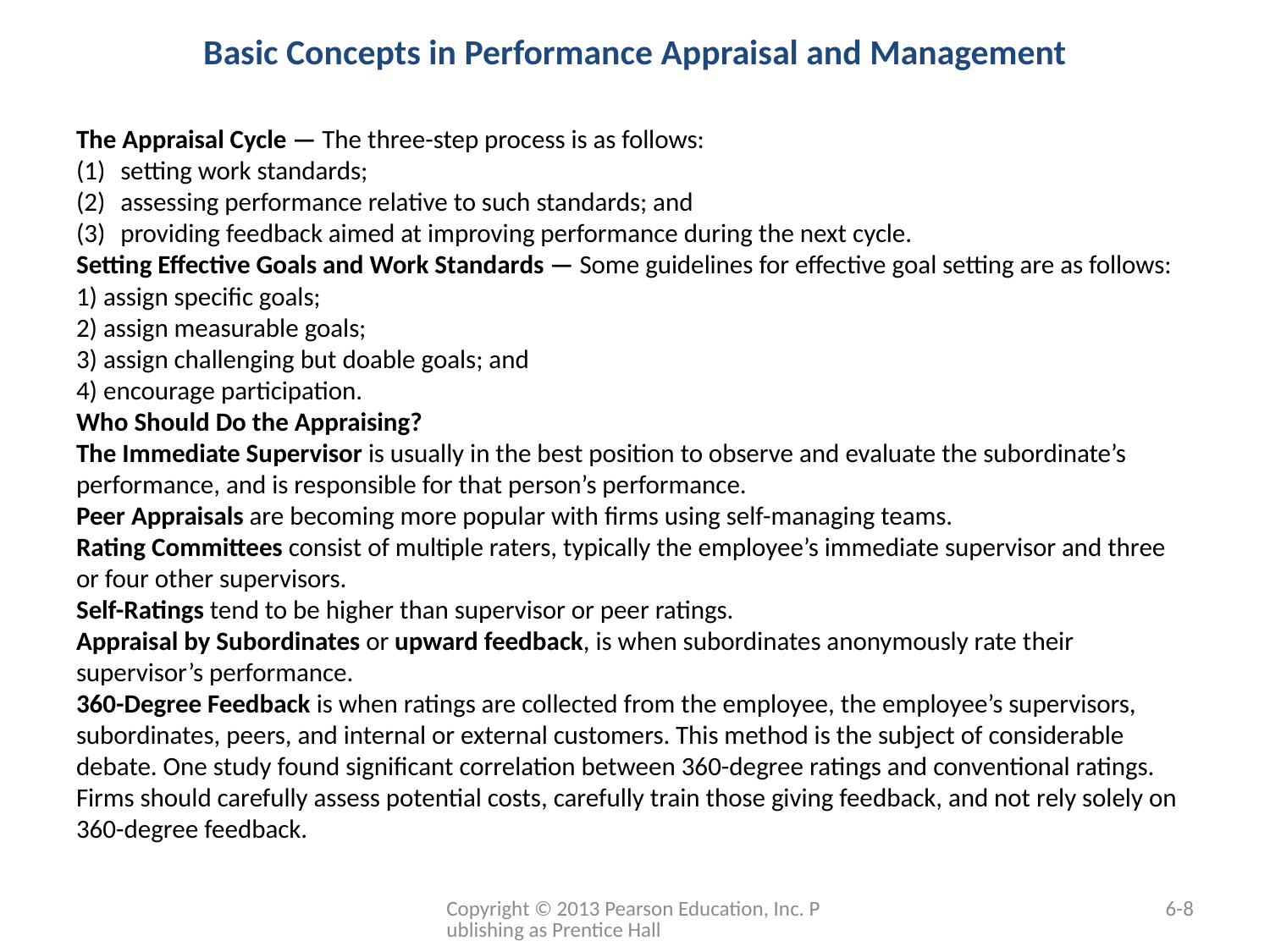

# Basic Concepts in Performance Appraisal and Management
The Appraisal Cycle — The three-step process is as follows:
setting work standards;
assessing performance relative to such standards; and
providing feedback aimed at improving performance during the next cycle.
Setting Effective Goals and Work Standards — Some guidelines for effective goal setting are as follows: 1) assign specific goals;
2) assign measurable goals;
3) assign challenging but doable goals; and
4) encourage participation.
Who Should Do the Appraising?
The Immediate Supervisor is usually in the best position to observe and evaluate the subordinate’s performance, and is responsible for that person’s performance.
Peer Appraisals are becoming more popular with firms using self-managing teams.
Rating Committees consist of multiple raters, typically the employee’s immediate supervisor and three or four other supervisors.
Self-Ratings tend to be higher than supervisor or peer ratings.
Appraisal by Subordinates or upward feedback, is when subordinates anonymously rate their supervisor’s performance.
360-Degree Feedback is when ratings are collected from the employee, the employee’s supervisors, subordinates, peers, and internal or external customers. This method is the subject of considerable debate. One study found significant correlation between 360-degree ratings and conventional ratings. Firms should carefully assess potential costs, carefully train those giving feedback, and not rely solely on 360-degree feedback.

Copyright © 2013 Pearson Education, Inc. Publishing as Prentice Hall
6-8